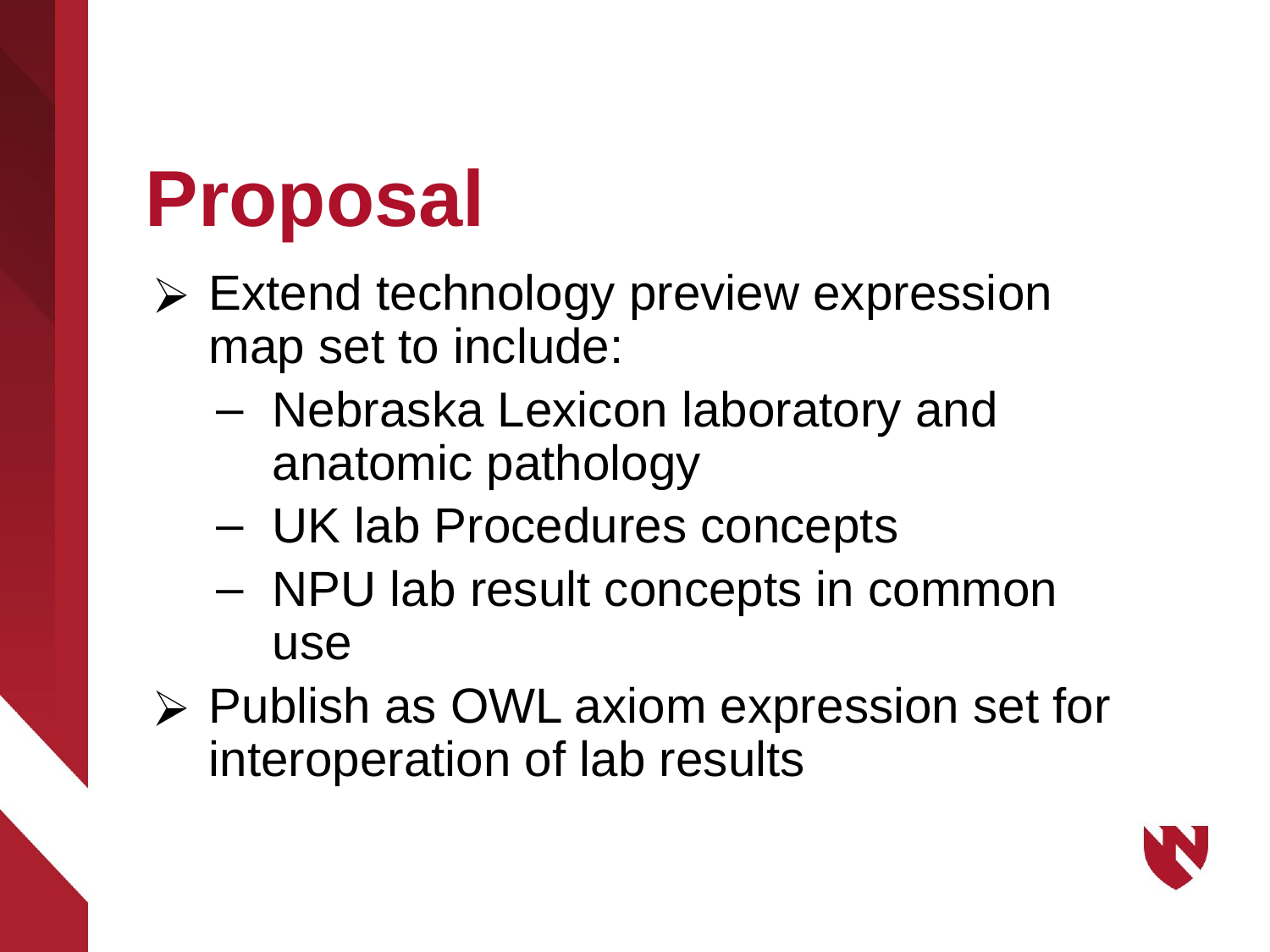

# Proposal
Extend technology preview expression map set to include:
Nebraska Lexicon laboratory and anatomic pathology
UK lab Procedures concepts
NPU lab result concepts in common use
Publish as OWL axiom expression set for interoperation of lab results